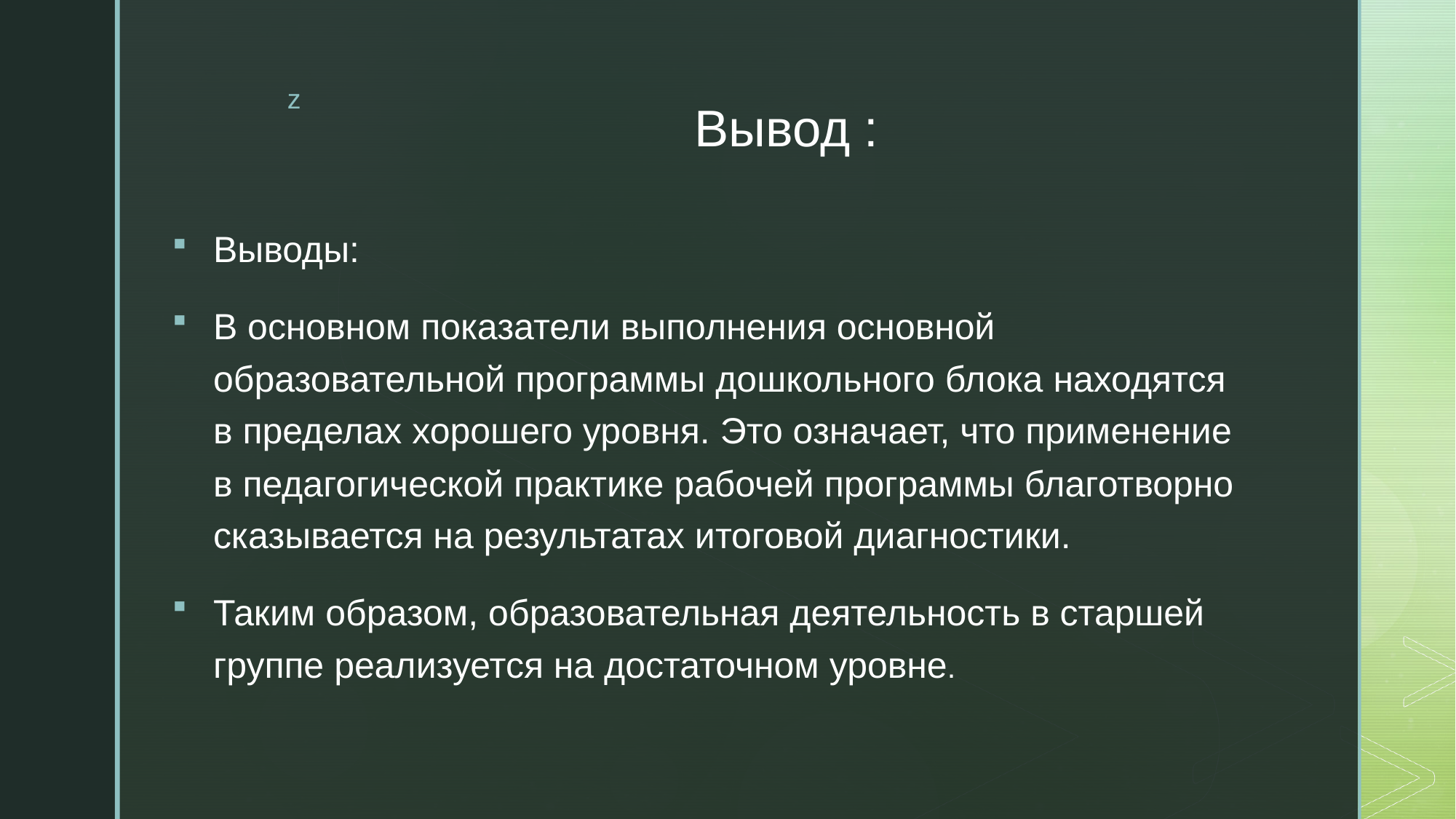

# Вывод :
Выводы:
В основном показатели выполнения основной образовательной программы дошкольного блока находятся в пределах хорошего уровня. Это означает, что применение в педагогической практике рабочей программы благотворно сказывается на результатах итоговой диагностики.
Таким образом, образовательная деятельность в старшей группе реализуется на достаточном уровне.